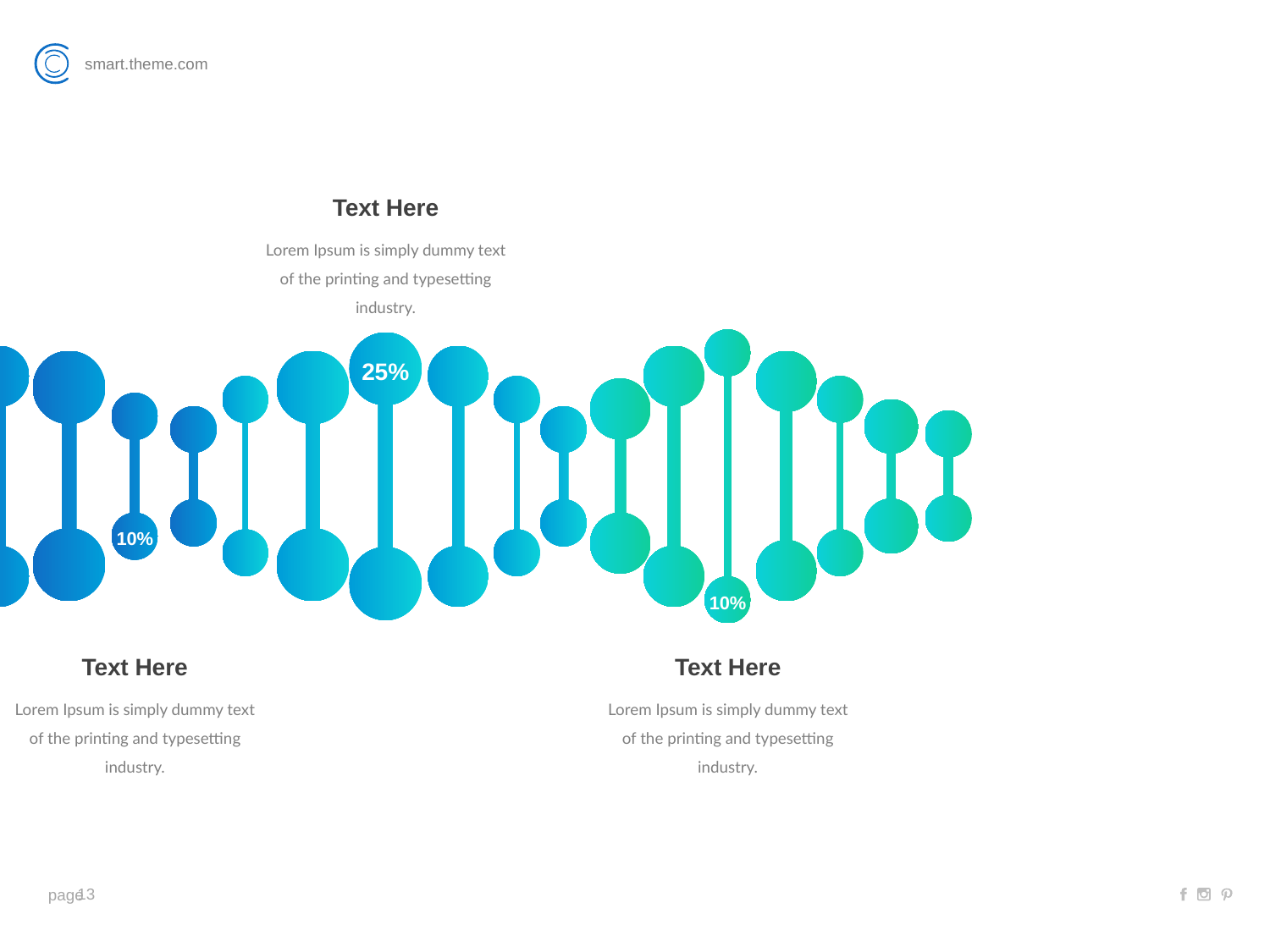

Text Here
Lorem Ipsum is simply dummy text of the printing and typesetting industry.

25%
10%
10%
Text Here
Text Here
Lorem Ipsum is simply dummy text of the printing and typesetting industry.
Lorem Ipsum is simply dummy text of the printing and typesetting industry.